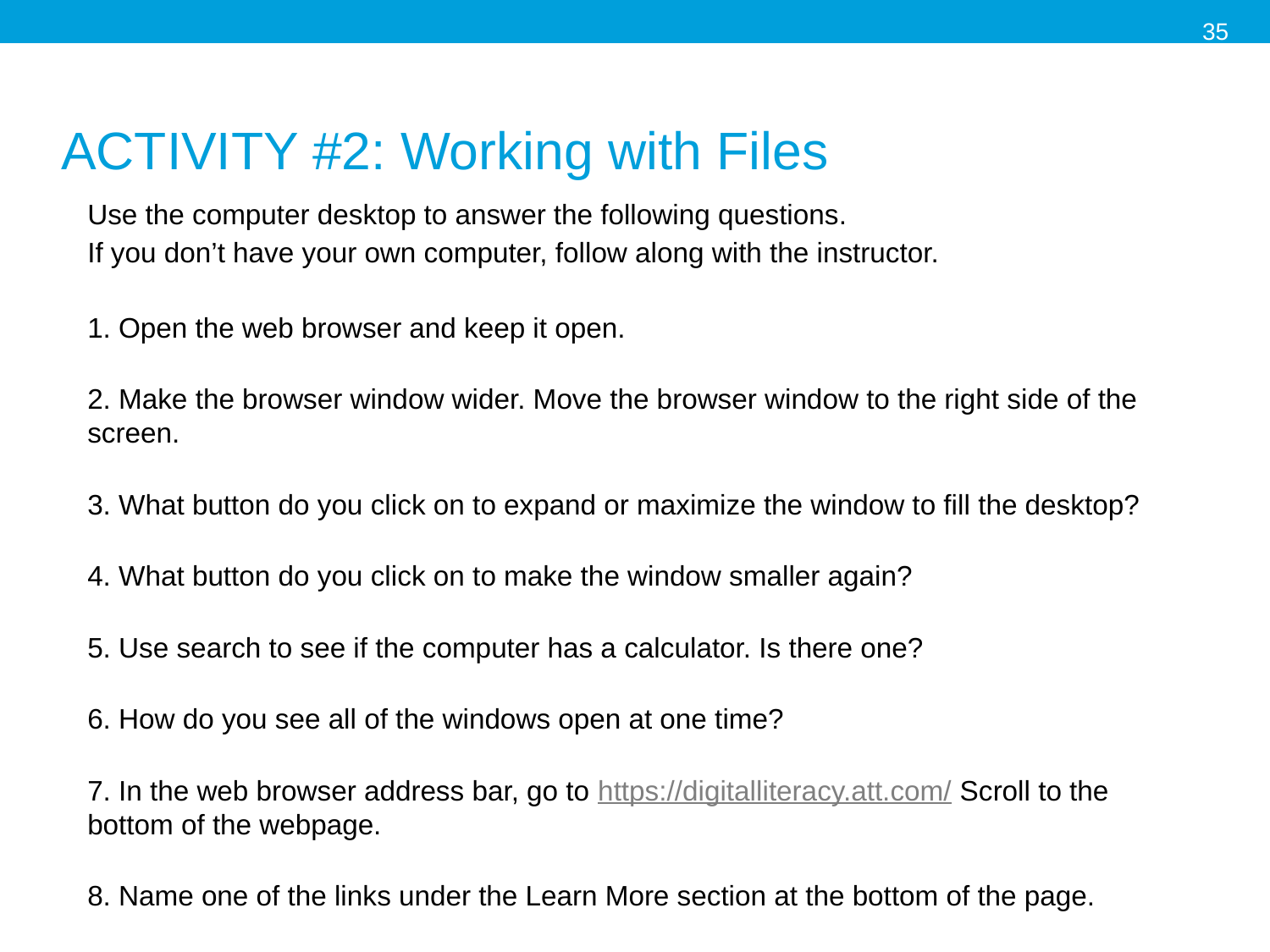

35
# ACTIVITY #2: Working with Files
Use the computer desktop to answer the following questions.
If you don’t have your own computer, follow along with the instructor.

1. Open the web browser and keep it open.
2. Make the browser window wider. Move the browser window to the right side of the screen.
3. What button do you click on to expand or maximize the window to fill the desktop?
4. What button do you click on to make the window smaller again?
5. Use search to see if the computer has a calculator. Is there one?
6. How do you see all of the windows open at one time?
7. In the web browser address bar, go to https://digitalliteracy.att.com/ Scroll to the bottom of the webpage.
8. Name one of the links under the Learn More section at the bottom of the page.